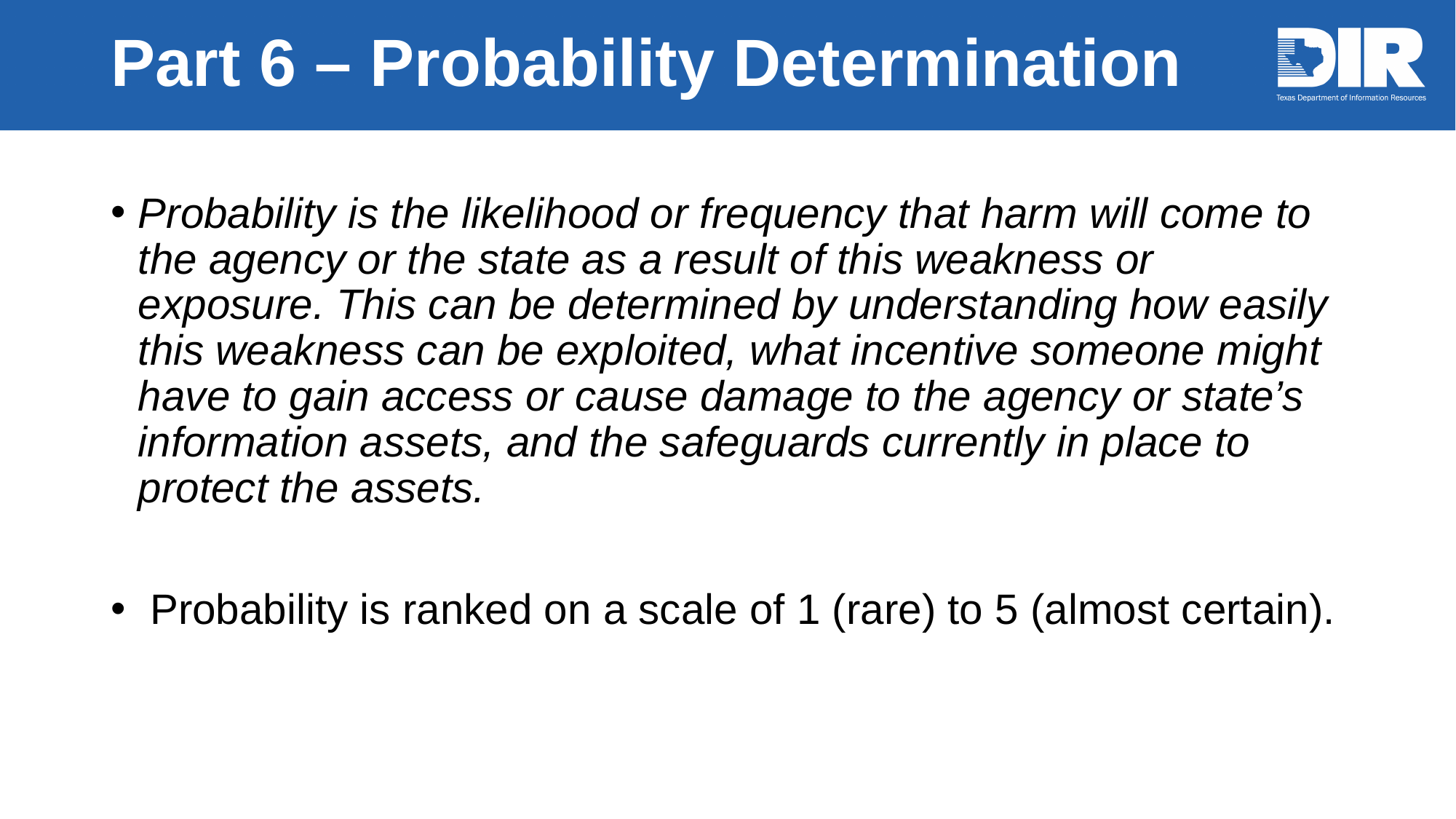

# Part 6 – Probability Determination
Probability is the likelihood or frequency that harm will come to the agency or the state as a result of this weakness or exposure. This can be determined by understanding how easily this weakness can be exploited, what incentive someone might have to gain access or cause damage to the agency or state’s information assets, and the safeguards currently in place to protect the assets.

 Probability is ranked on a scale of 1 (rare) to 5 (almost certain).